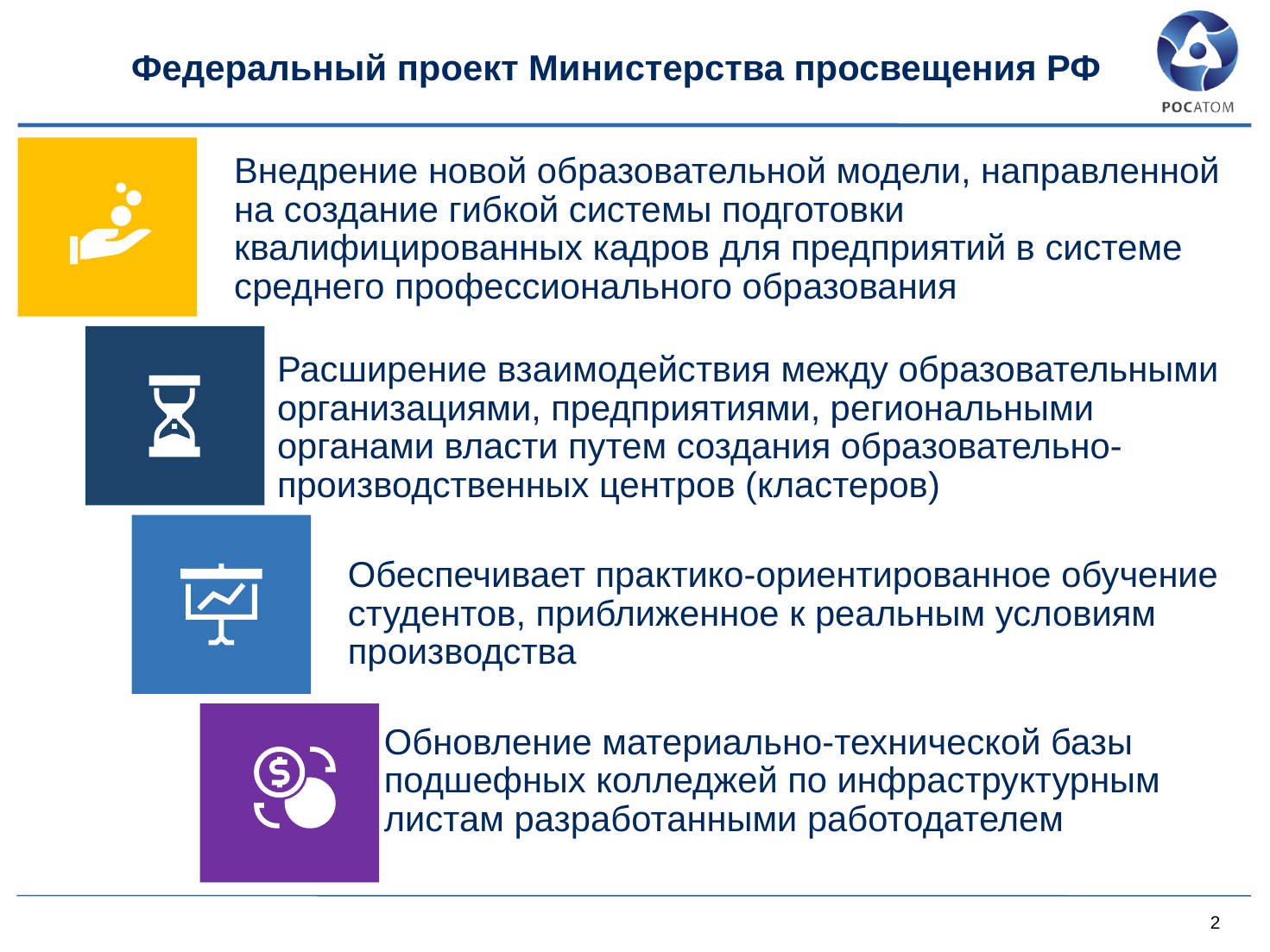

# Федеральный проект Министерства просвещения РФ

Внедрение новой образовательной модели, направленной на создание гибкой системы подготовки квалифицированных кадров для предприятий в системе среднего профессионального образования

Расширение взаимодействия между образовательными организациями, предприятиями, региональными органами власти путем создания образовательно-производственных центров (кластеров)

Обеспечивает практико-ориентированное обучение студентов, приближенное к реальным условиям производства

Обновление материально-технической базы подшефных колледжей по инфраструктурным листам разработанными работодателем